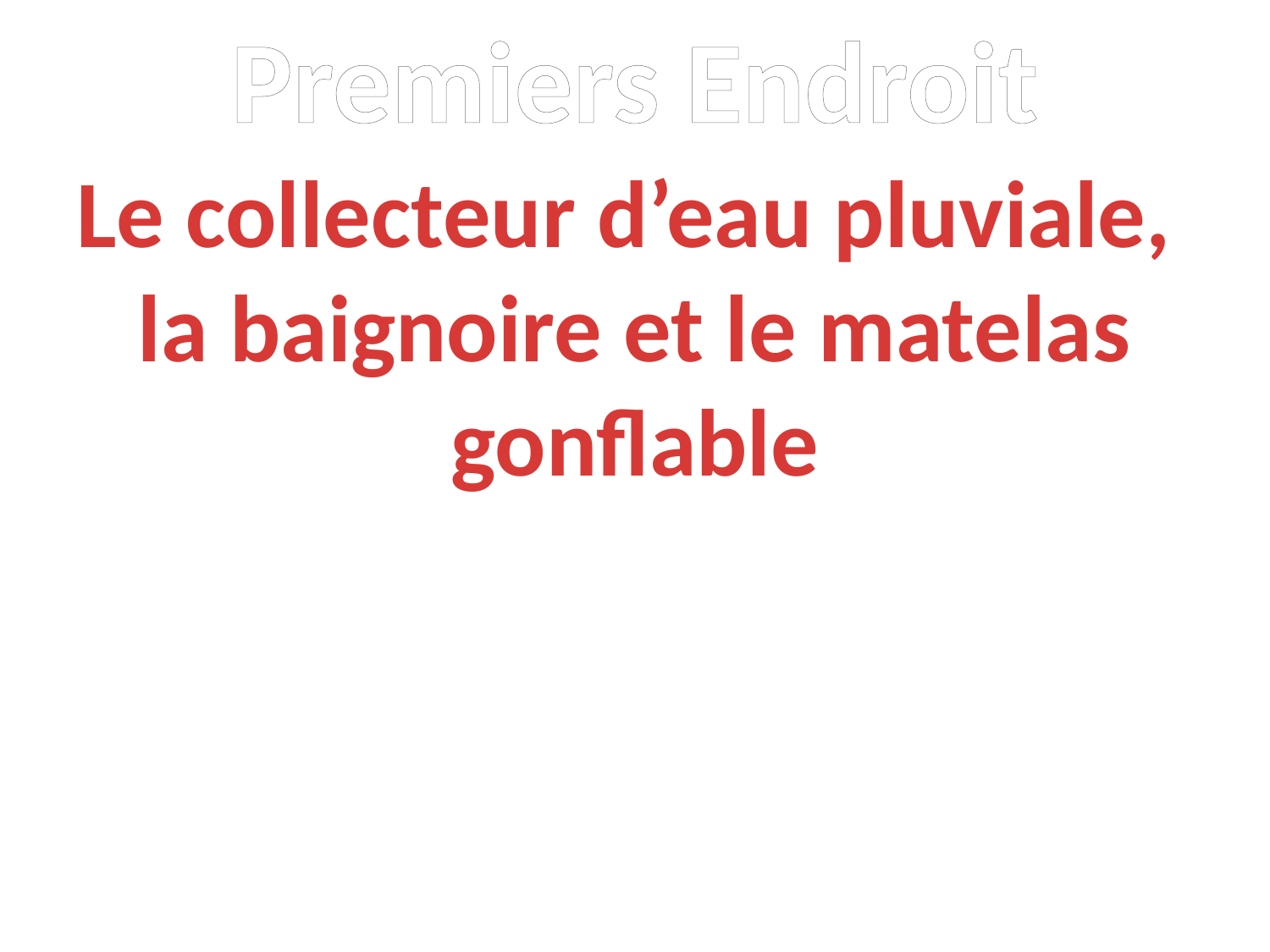

Premiers Endroit
Le collecteur d’eau pluviale,
la baignoire et le matelas gonflable